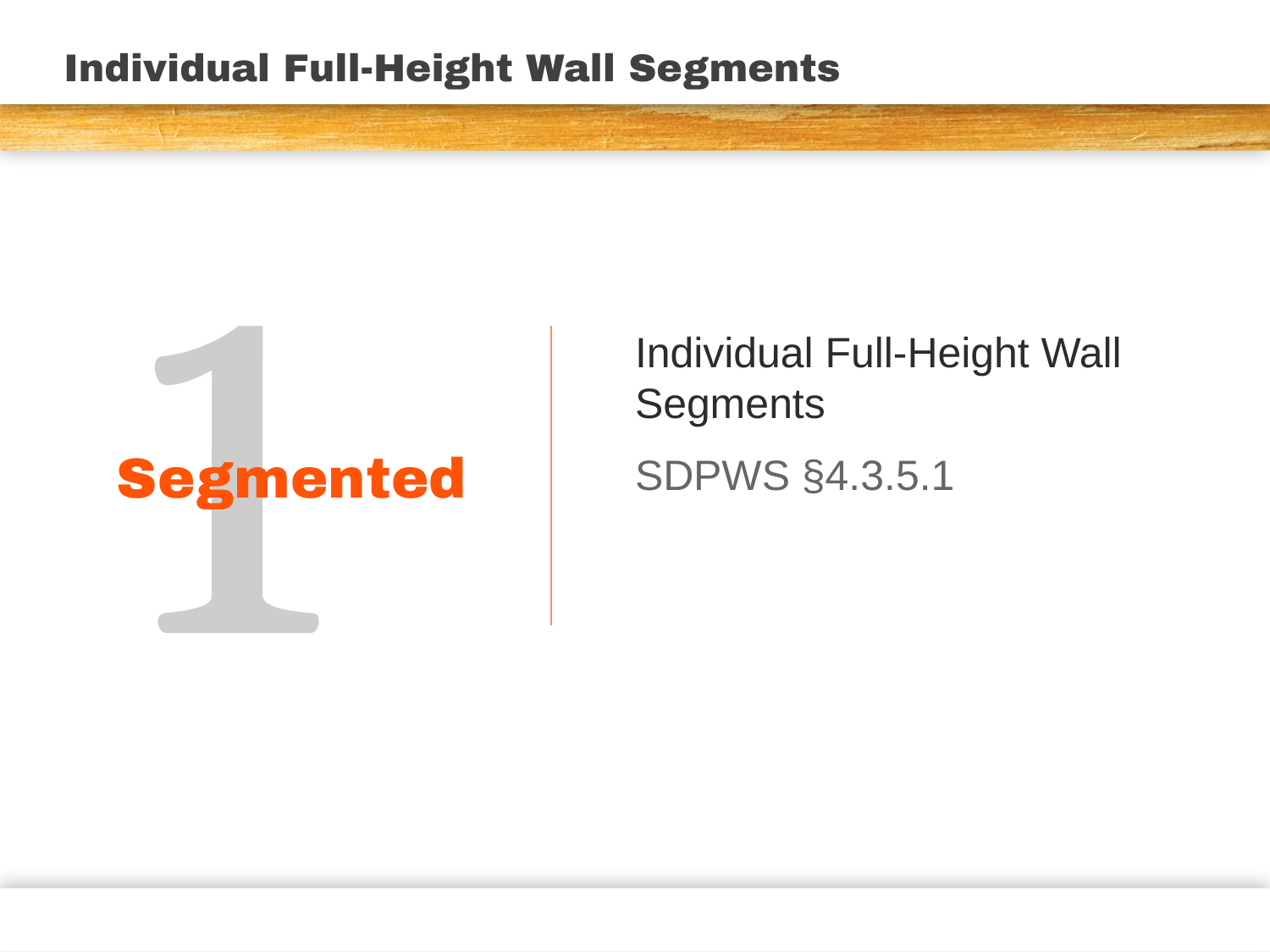

# Individual Full-Height Wall Segments
1
Individual Full-Height Wall Segments
SDPWS §4.3.5.1
Segmented